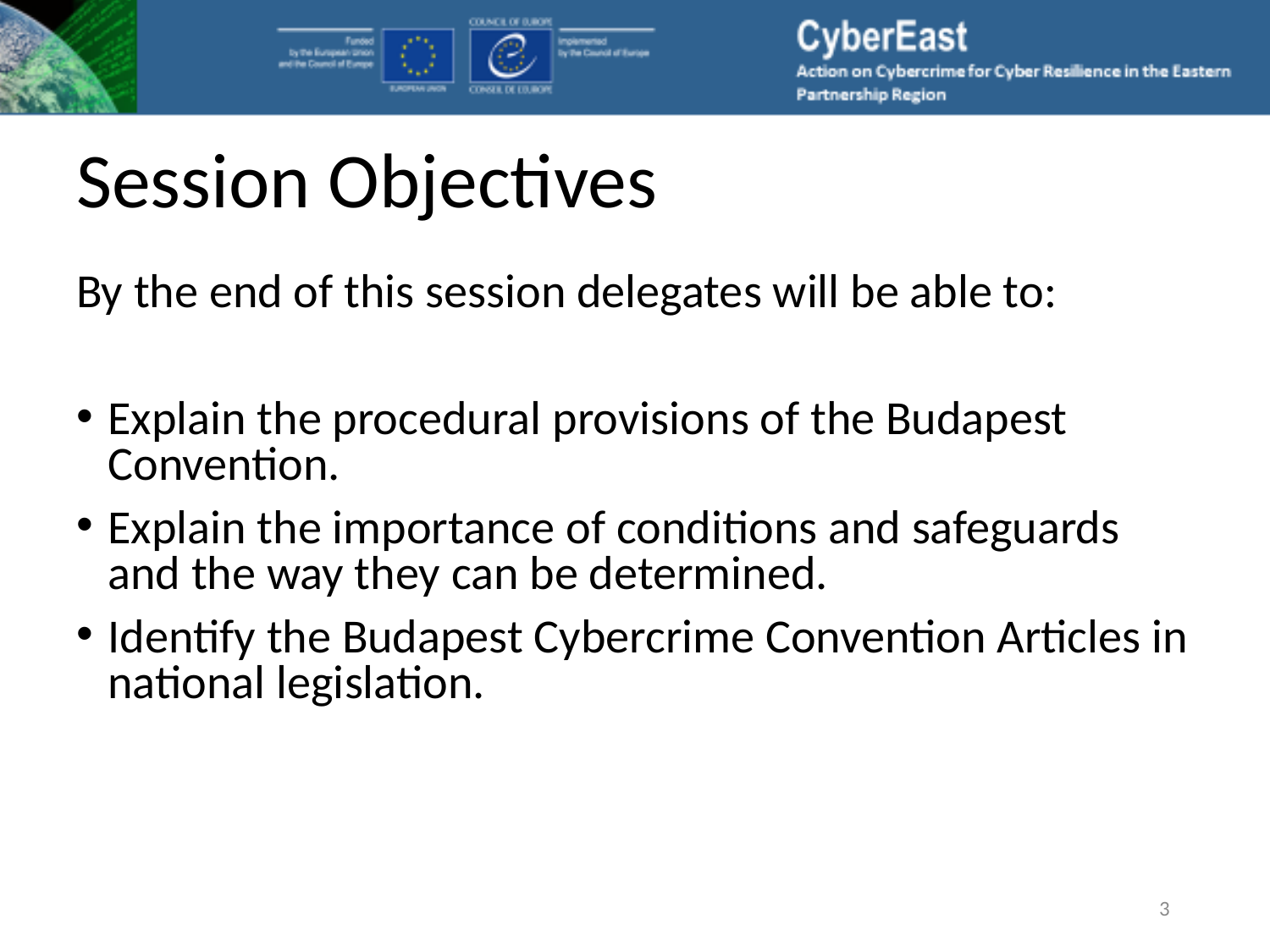

# Session Objectives

By the end of this session delegates will be able to:

Explain the procedural provisions of the Budapest Convention.
Explain the importance of conditions and safeguards and the way they can be determined.
Identify the Budapest Cybercrime Convention Articles in national legislation.

3